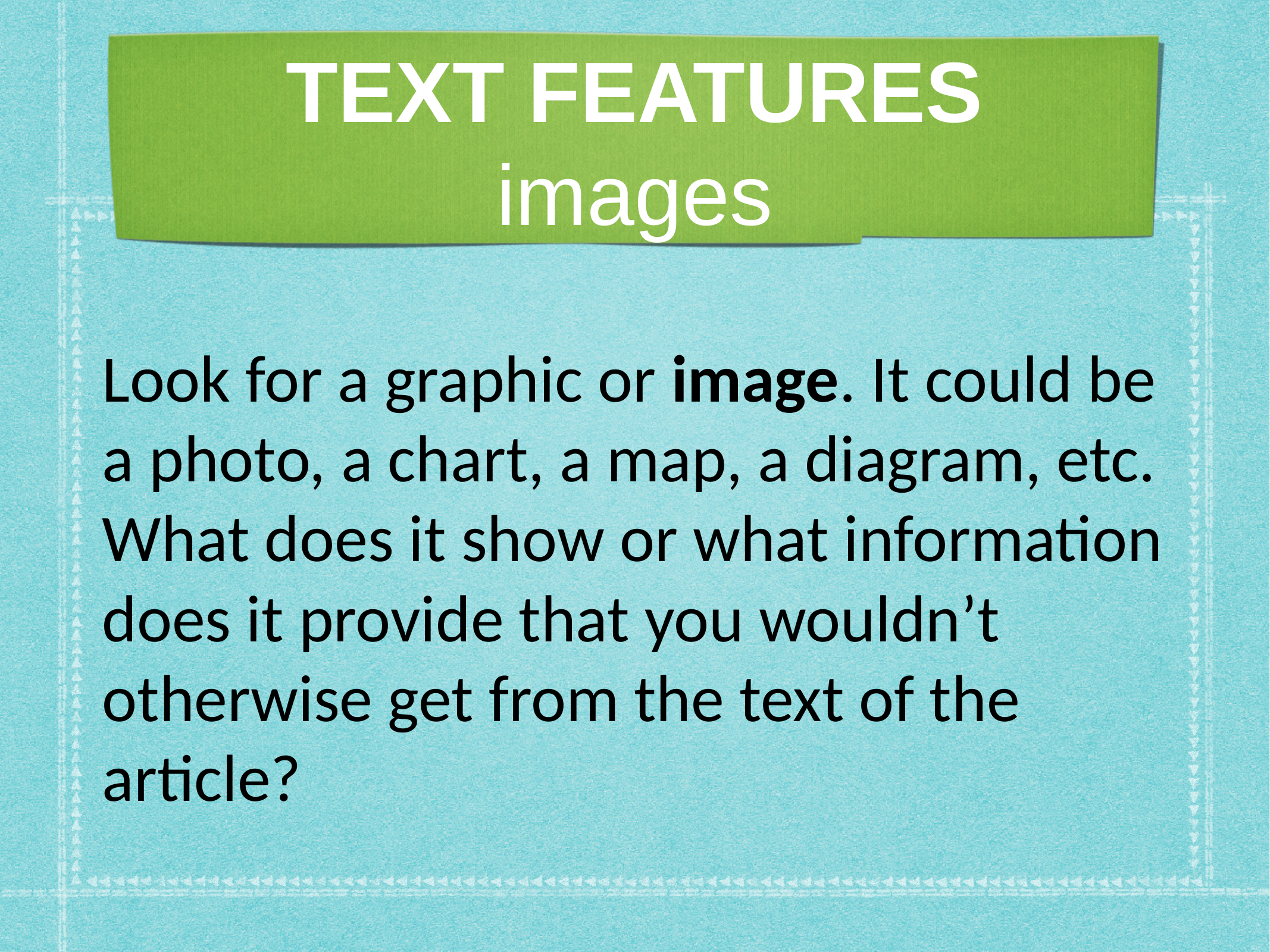

# TEXT FEATURES
images
Look for a graphic or image. It could be a photo, a chart, a map, a diagram, etc. What does it show or what information does it provide that you wouldn’t otherwise get from the text of the article?